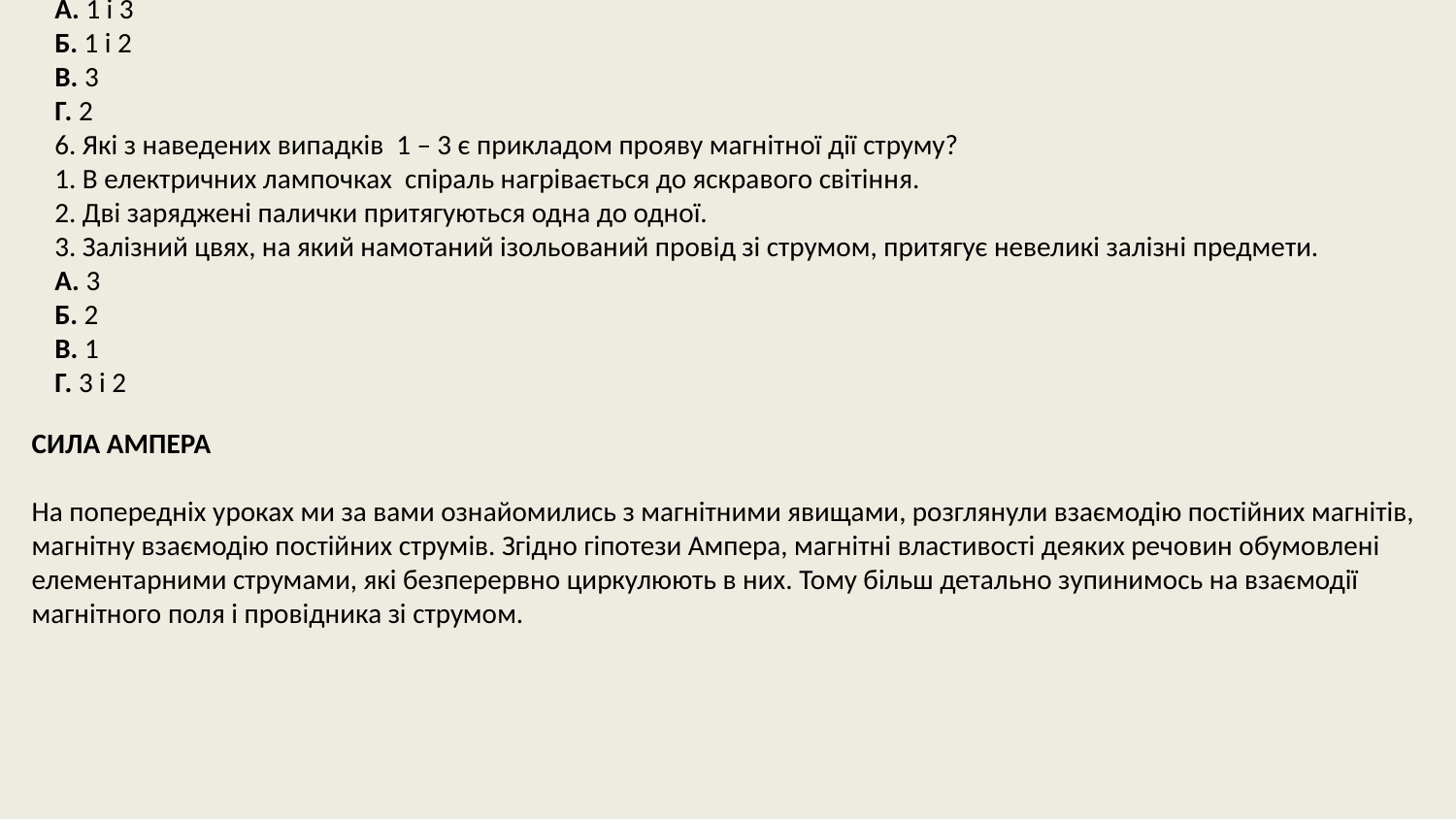

# А. 1 і 3 Б. 1 і 2 В. 3 Г. 2 6. Які з наведених випадків  1 – 3 є прикладом прояву магнітної дії струму? 1. В електричних лампочках  спіраль нагрівається до яскравого світіння. 2. Дві заряджені палички притягуються одна до одної. 3. Залізний цвях, на який намотаний ізольований провід зі струмом, притягує невеликі залізні предмети. А. 3 Б. 2 В. 1 Г. 3 і 2
СИЛА АМПЕРА

На попередніх уроках ми за вами ознайомились з магнітними явищами, розглянули взаємодію постійних магнітів, магнітну взаємодію постійних струмів. Згідно гіпотези Ампера, магнітні властивості деяких речовин обумовлені елементарними струмами, які безперервно циркулюють в них. Тому більш детально зупинимось на взаємодії магнітного поля і провідника зі струмом.